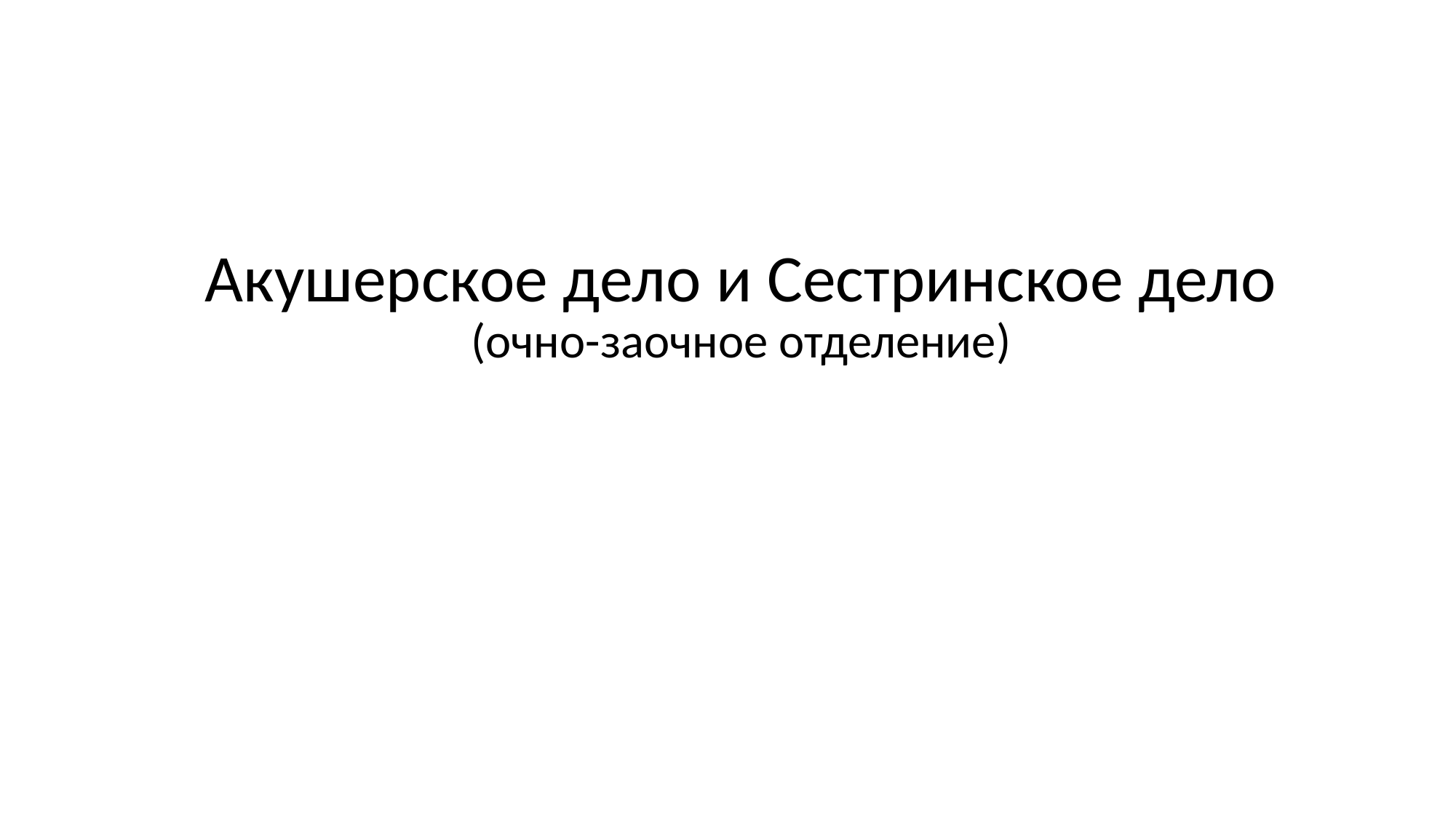

Акушерское дело и Сестринское дело
(очно-заочное отделение)